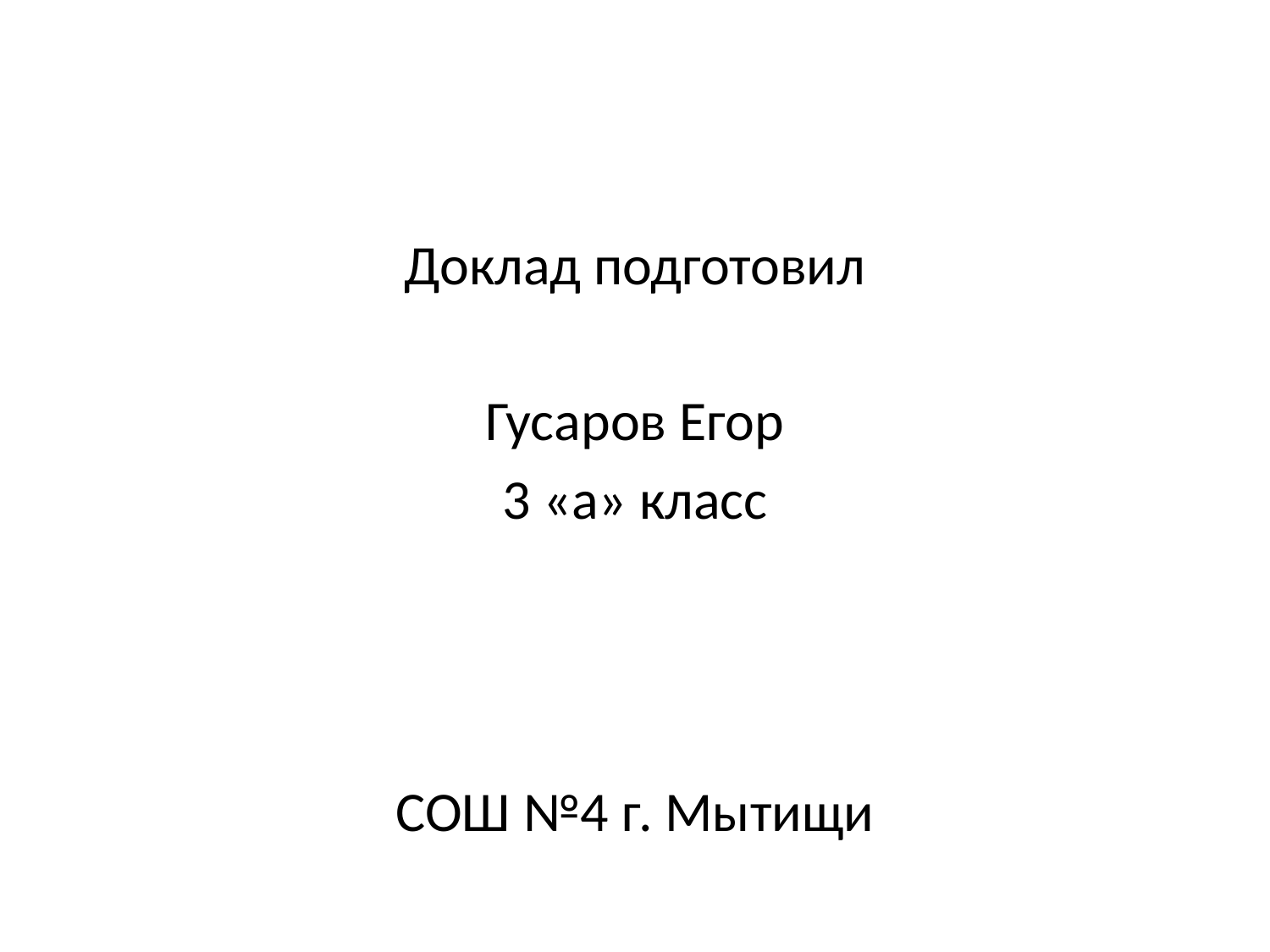

#
Доклад подготовил

Гусаров Егор
3 «а» класс

СОШ №4 г. Мытищи